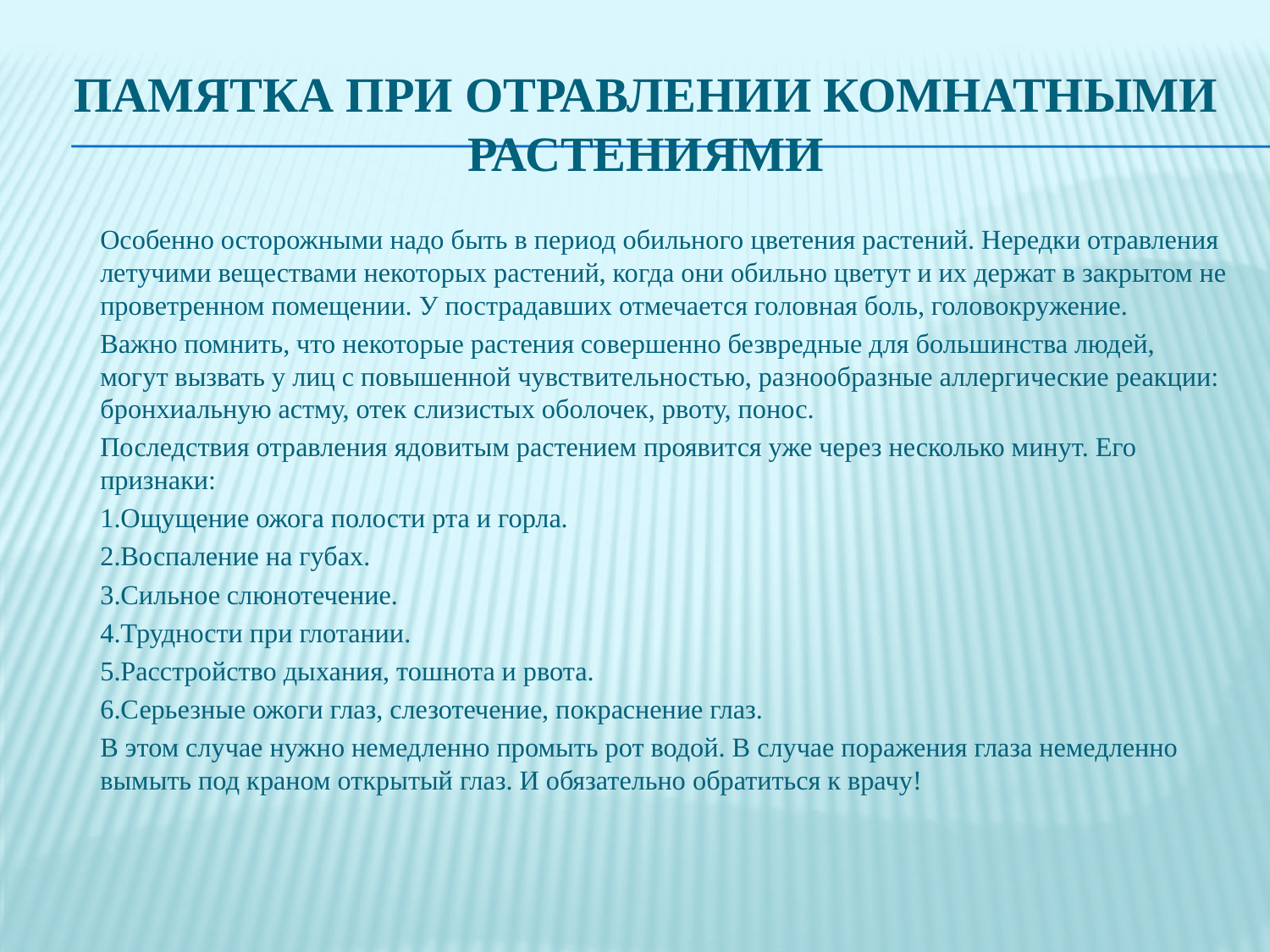

# Памятка при отравлении комнатными растениями
	Особенно осторожными надо быть в период обильного цветения растений. Нередки отравления летучими веществами некоторых растений, когда они обильно цветут и их держат в закрытом не проветренном помещении. У пострадавших отмечается головная боль, головокружение.
	Важно помнить, что некоторые растения совершенно безвредные для большинства людей,  могут вызвать у лиц с повышенной чувствительностью, разнообразные аллергические реакции: бронхиальную астму, отек слизистых оболочек, рвоту, понос.
	Последствия отравления ядовитым растением проявится уже через несколько минут. Его признаки:
	1.Ощущение ожога полости рта и горла.
	2.Воспаление на губах.
	3.Сильное слюнотечение.
	4.Трудности при глотании.
	5.Расстройство дыхания, тошнота и рвота.
	6.Серьезные ожоги глаз, слезотечение, покраснение глаз.
	В этом случае нужно немедленно промыть рот водой. В случае поражения глаза немедленно вымыть под краном открытый глаз. И обязательно обратиться к врачу!